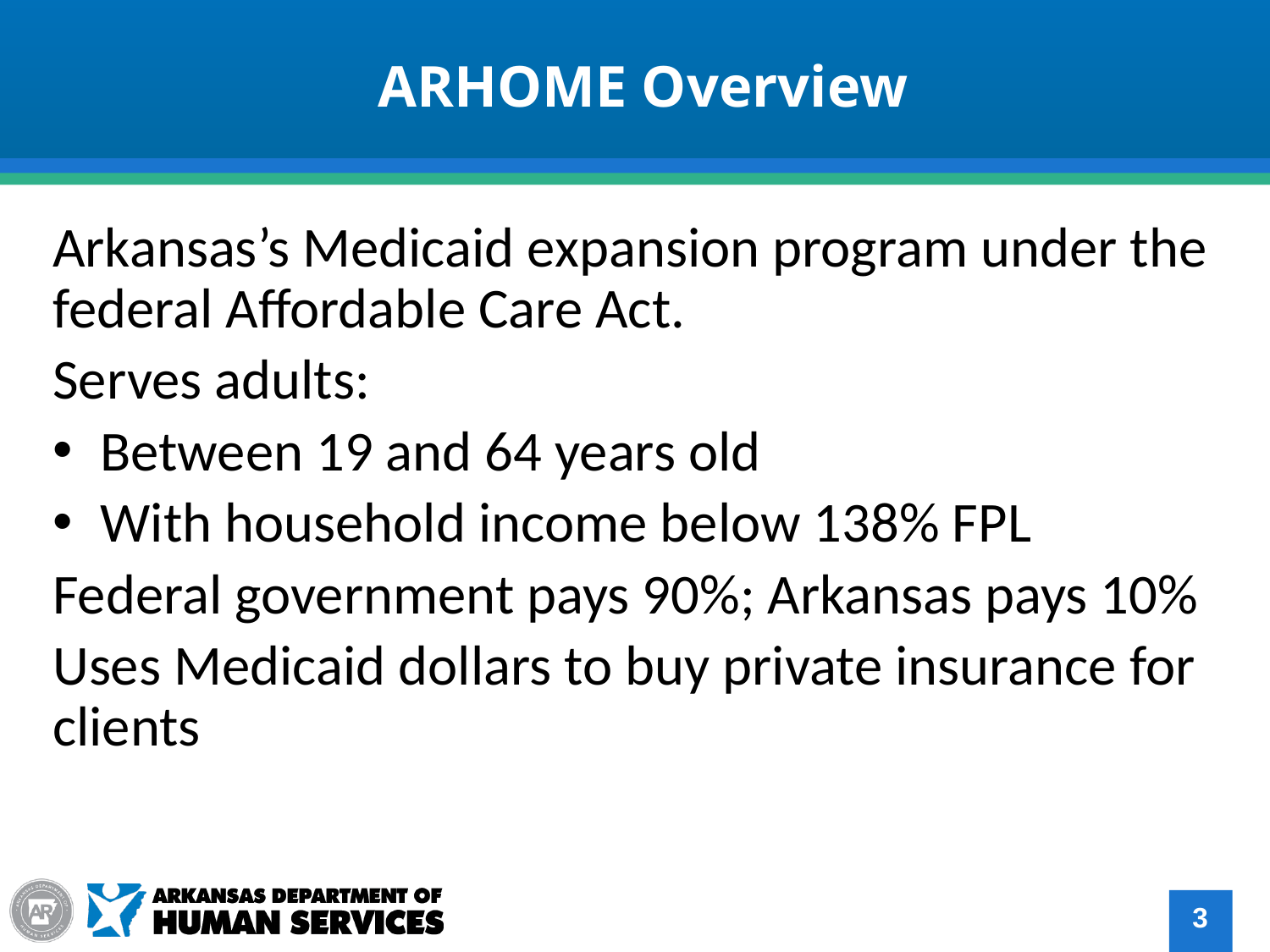

ARHOME Overview

Arkansas’s Medicaid expansion program under the federal Affordable Care Act.
Serves adults:
Between 19 and 64 years old
With household income below 138% FPL
Federal government pays 90%; Arkansas pays 10%
Uses Medicaid dollars to buy private insurance for clients